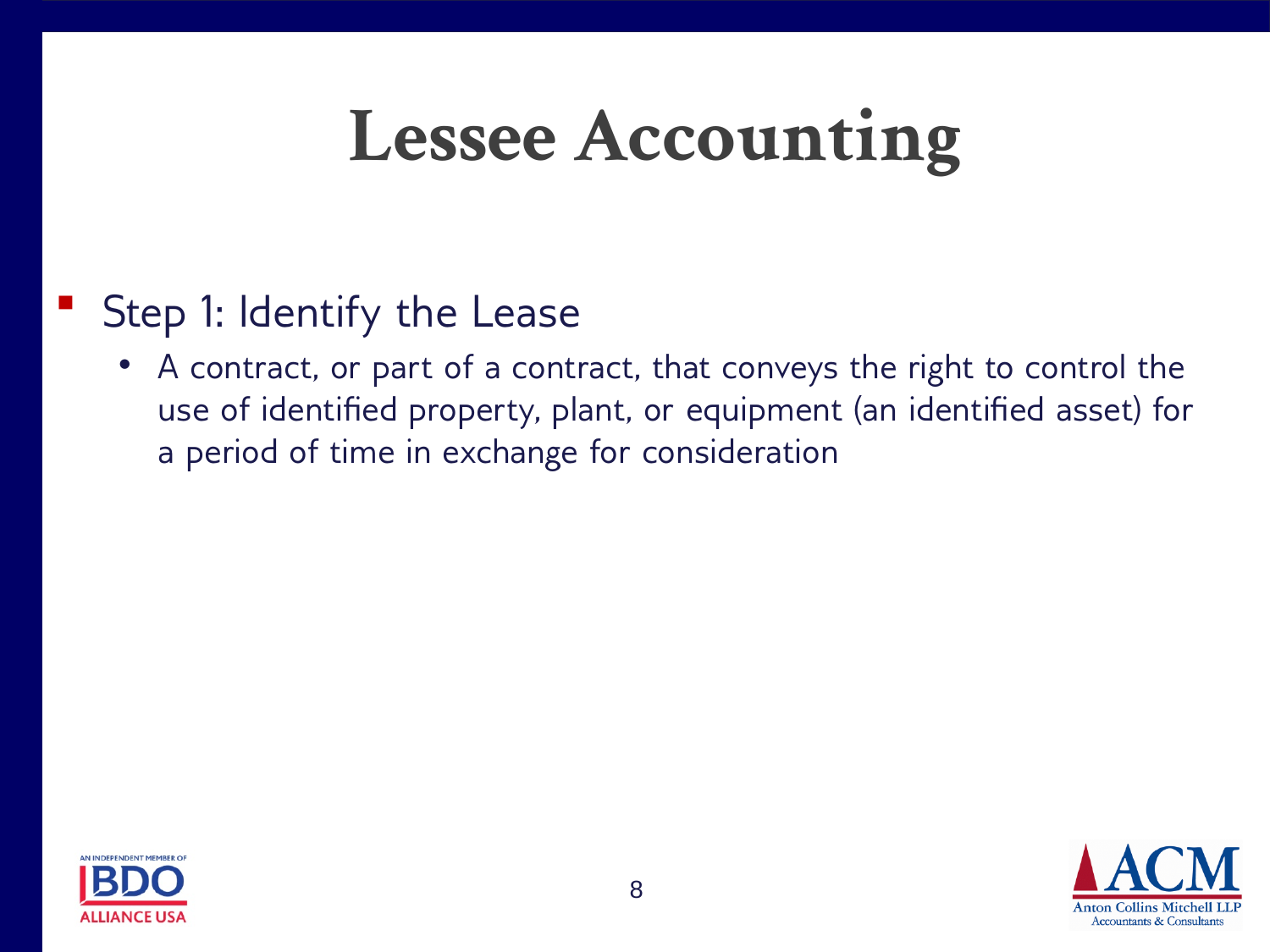

# Lessee Accounting
Step 1: Identify the Lease
A contract, or part of a contract, that conveys the right to control the use of identified property, plant, or equipment (an identified asset) for a period of time in exchange for consideration

8